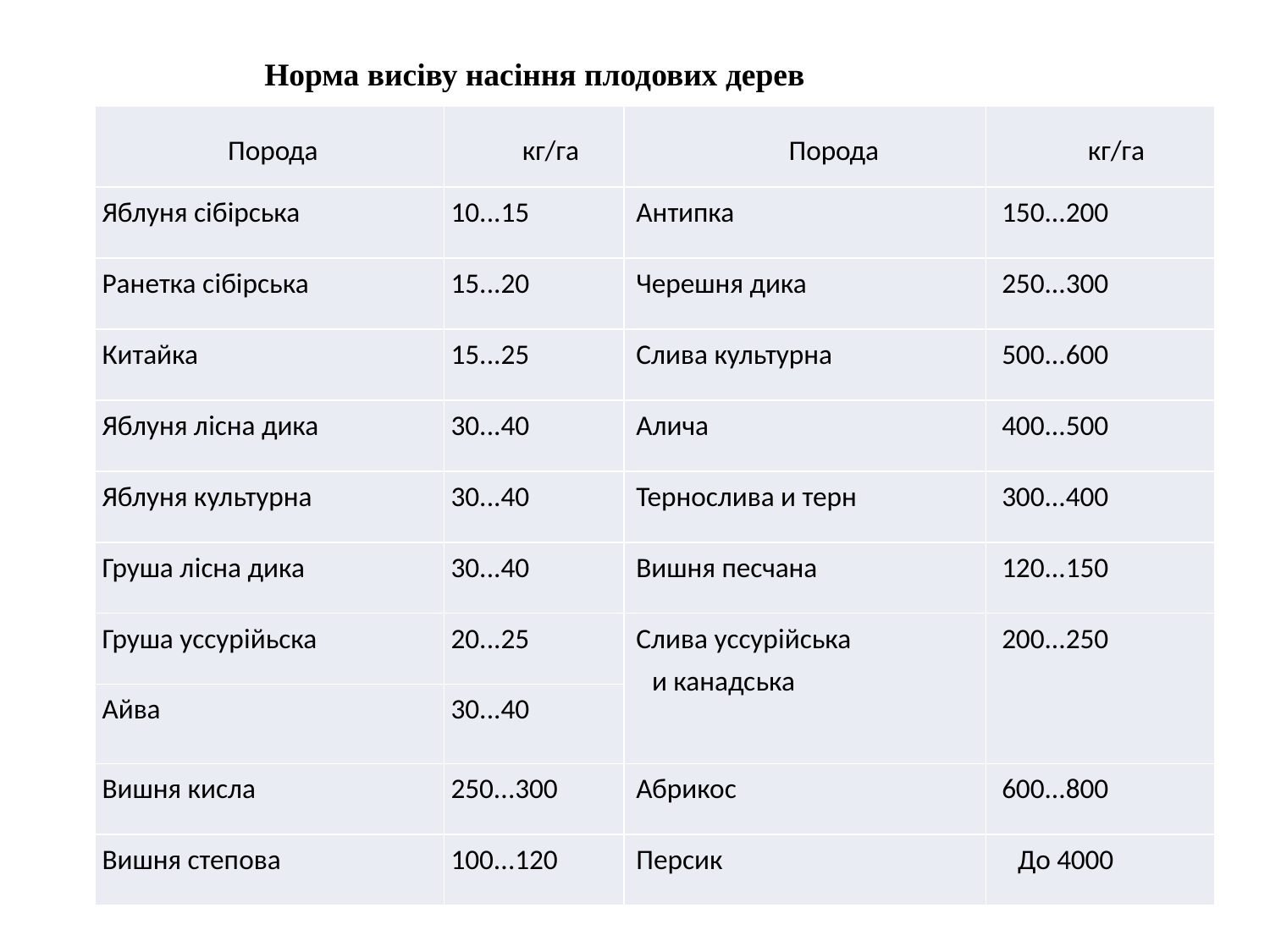

# .
Норма висіву насіння плодових дерев
| Порода | кг/га | Порода | кг/га |
| --- | --- | --- | --- |
| Яблуня сібірська | 10...15 | Антипка | 150...200 |
| Ранетка сібірська | 15...20 | Черешня дика | 250...300 |
| Китайка | 15...25 | Слива культурна | 500...600 |
| Яблуня лісна дика | 30...40 | Алича | 400...500 |
| Яблуня культурна | 30...40 | Тернослива и терн | 300...400 |
| Груша лісна дика | 30...40 | Вишня песчана | 120...150 |
| Груша уссурійьска | 20...25 | Слива уссурійська и канадська | 200...250 |
| Айва | 30...40 |  |  |
| Вишня кисла | 250...300 | Абрикос | 600...800 |
| Вишня степова | 100...120 | Персик | До 4000 |